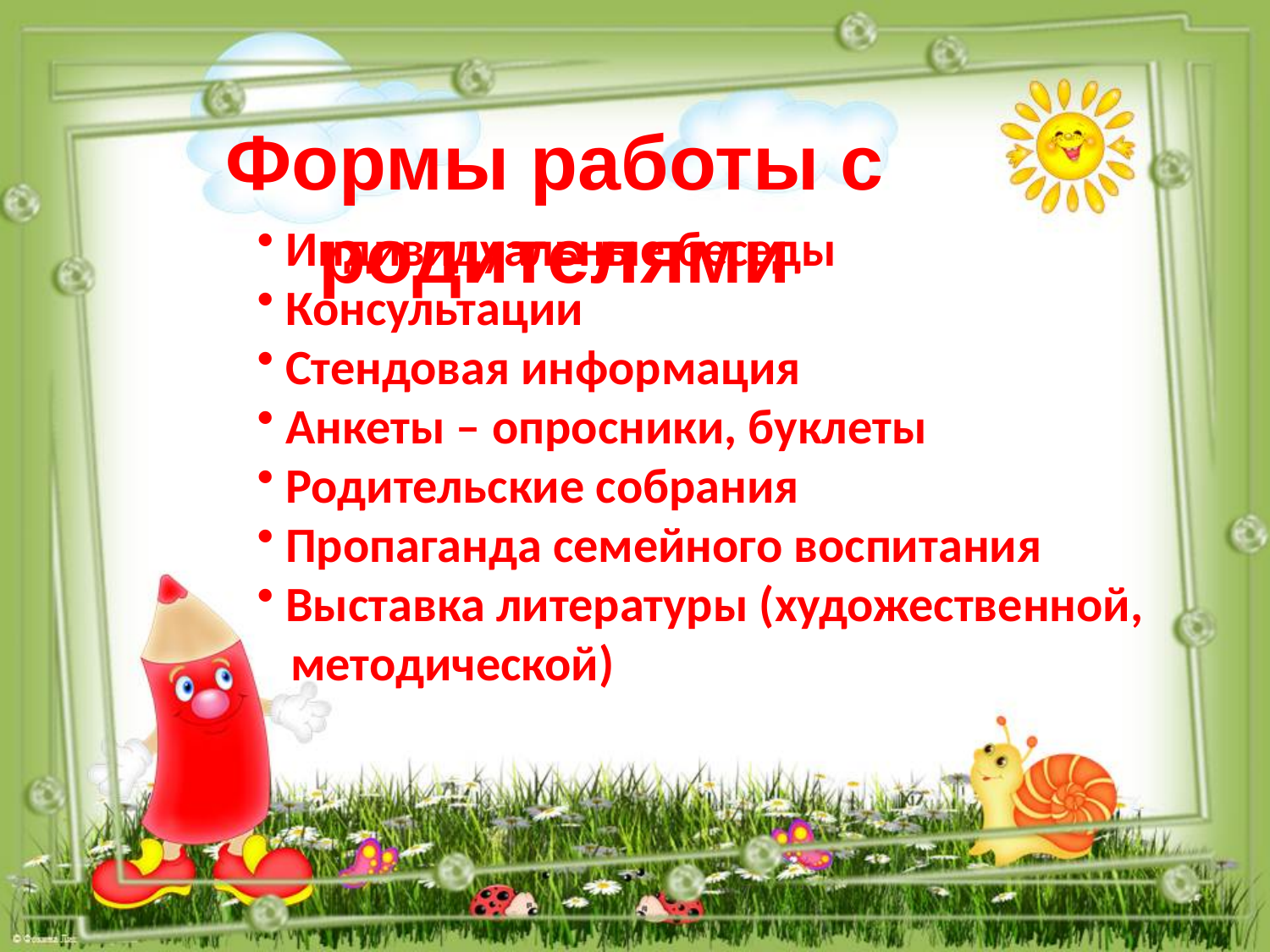

# Формы работы с родителями
 Индивидуальные беседы
 Консультации
 Стендовая информация
 Анкеты – опросники, буклеты
 Родительские собрания
 Пропаганда семейного воспитания
 Выставка литературы (художественной,
   методической)